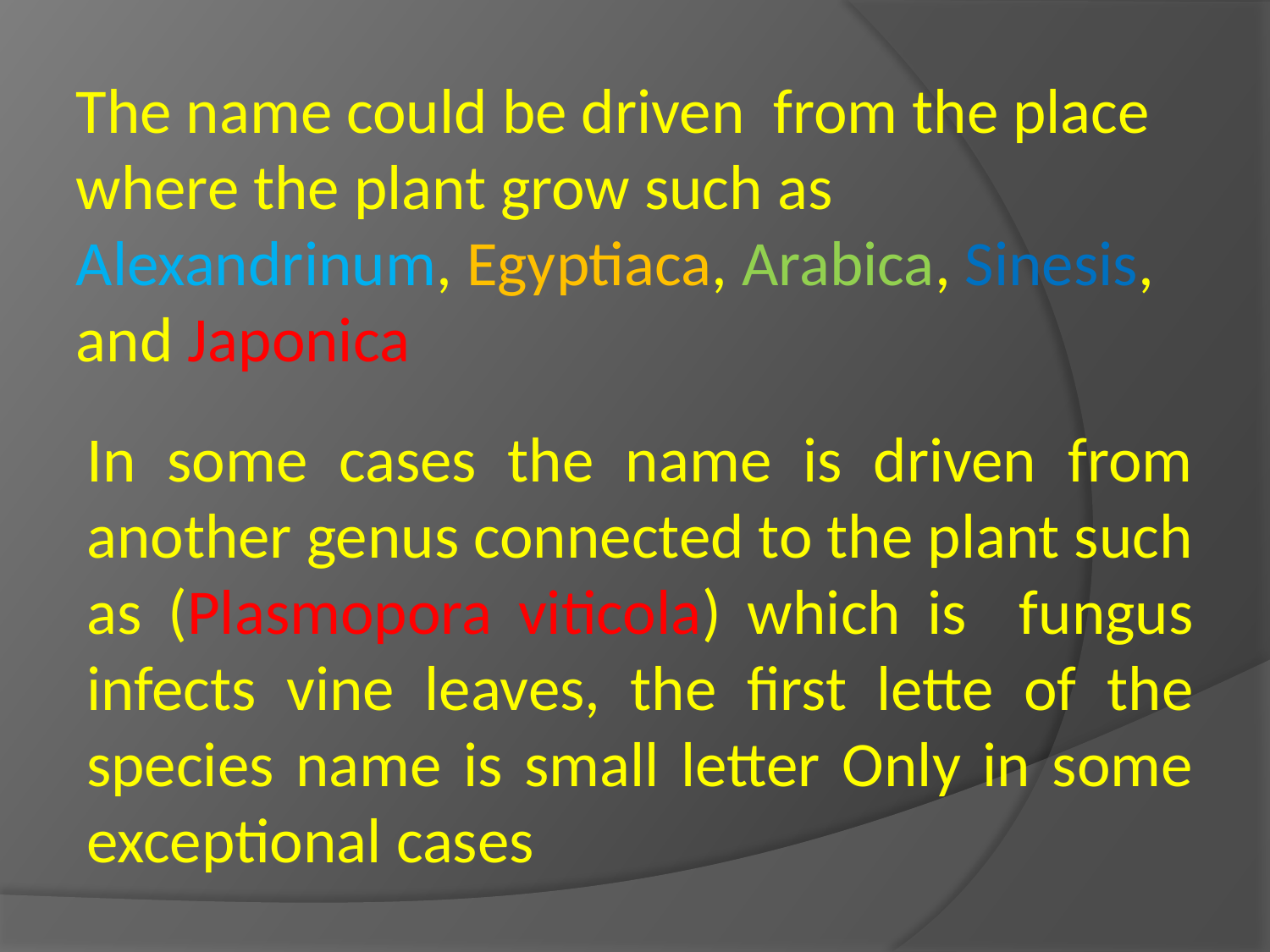

The name could be driven  from the place where the plant grow such as Alexandrinum, Egyptiaca, Arabica, Sinesis, and Japonica

In some cases the name is driven from another genus connected to the plant such as (Plasmopora viticola) which is  fungus infects vine leaves, the first lette of the species name is small letter Only in some exceptional cases